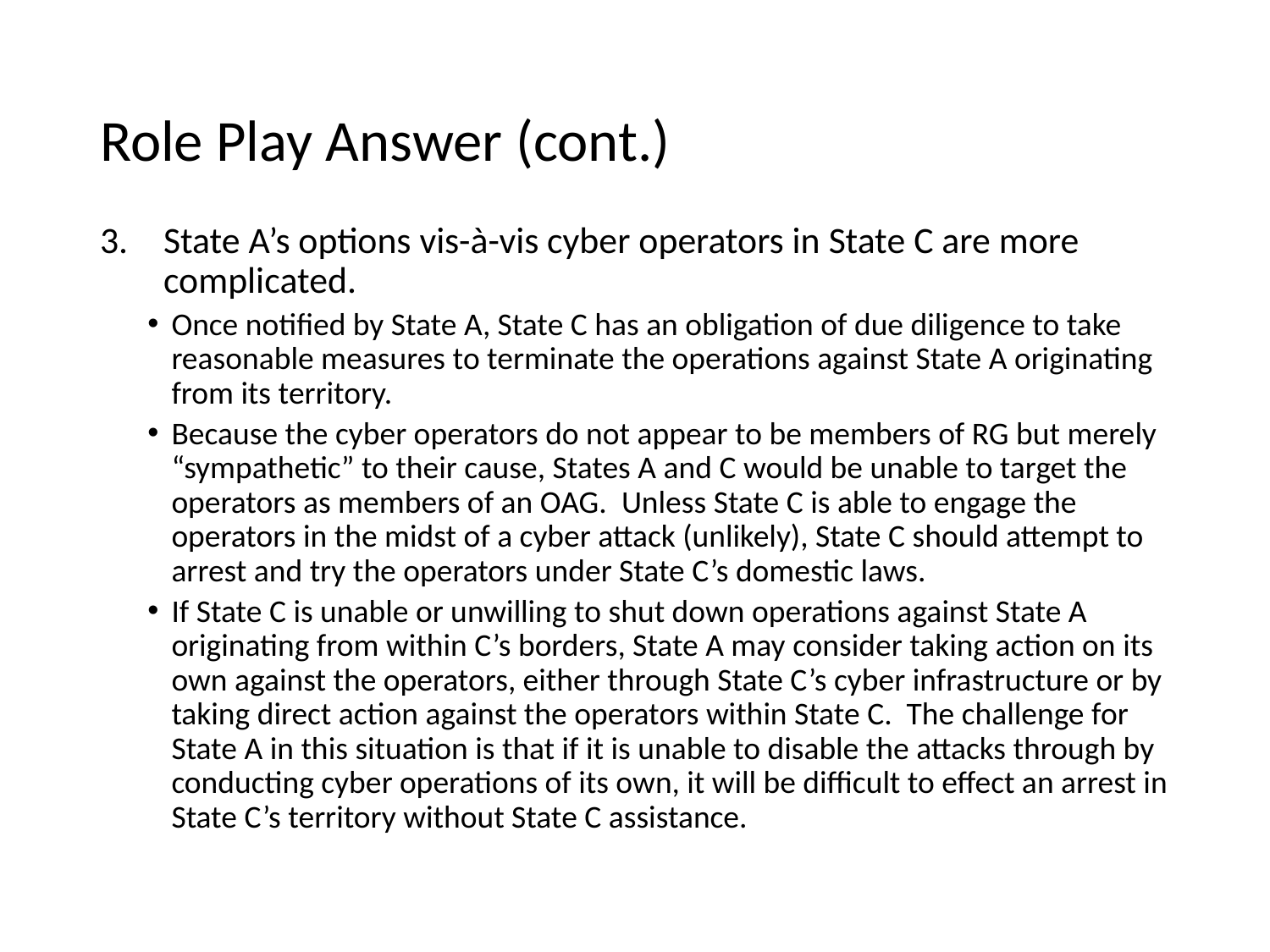

# Role Play Answer (cont.)
State A’s options vis-à-vis cyber operators in State C are more complicated.
Once notified by State A, State C has an obligation of due diligence to take reasonable measures to terminate the operations against State A originating from its territory.
Because the cyber operators do not appear to be members of RG but merely “sympathetic” to their cause, States A and C would be unable to target the operators as members of an OAG.  Unless State C is able to engage the operators in the midst of a cyber attack (unlikely), State C should attempt to arrest and try the operators under State C’s domestic laws.
If State C is unable or unwilling to shut down operations against State A originating from within C’s borders, State A may consider taking action on its own against the operators, either through State C’s cyber infrastructure or by taking direct action against the operators within State C.  The challenge for State A in this situation is that if it is unable to disable the attacks through by conducting cyber operations of its own, it will be difficult to effect an arrest in State C’s territory without State C assistance.